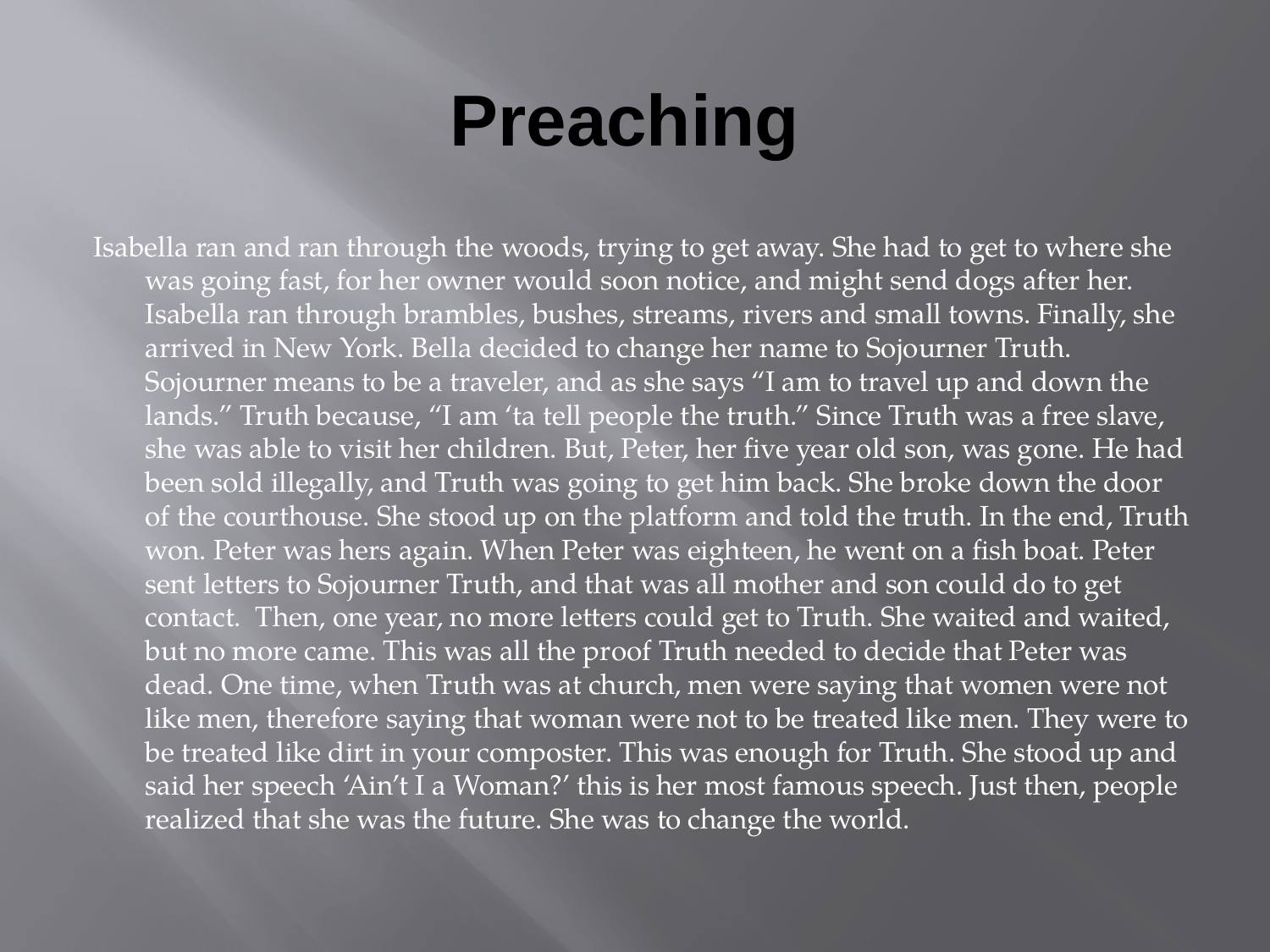

# Preaching
Isabella ran and ran through the woods, trying to get away. She had to get to where she was going fast, for her owner would soon notice, and might send dogs after her. Isabella ran through brambles, bushes, streams, rivers and small towns. Finally, she arrived in New York. Bella decided to change her name to Sojourner Truth. Sojourner means to be a traveler, and as she says “I am to travel up and down the lands.” Truth because, “I am ‘ta tell people the truth.” Since Truth was a free slave, she was able to visit her children. But, Peter, her five year old son, was gone. He had been sold illegally, and Truth was going to get him back. She broke down the door of the courthouse. She stood up on the platform and told the truth. In the end, Truth won. Peter was hers again. When Peter was eighteen, he went on a fish boat. Peter sent letters to Sojourner Truth, and that was all mother and son could do to get contact.  Then, one year, no more letters could get to Truth. She waited and waited, but no more came. This was all the proof Truth needed to decide that Peter was dead. One time, when Truth was at church, men were saying that women were not like men, therefore saying that woman were not to be treated like men. They were to be treated like dirt in your composter. This was enough for Truth. She stood up and said her speech ‘Ain’t I a Woman?’ this is her most famous speech. Just then, people realized that she was the future. She was to change the world.